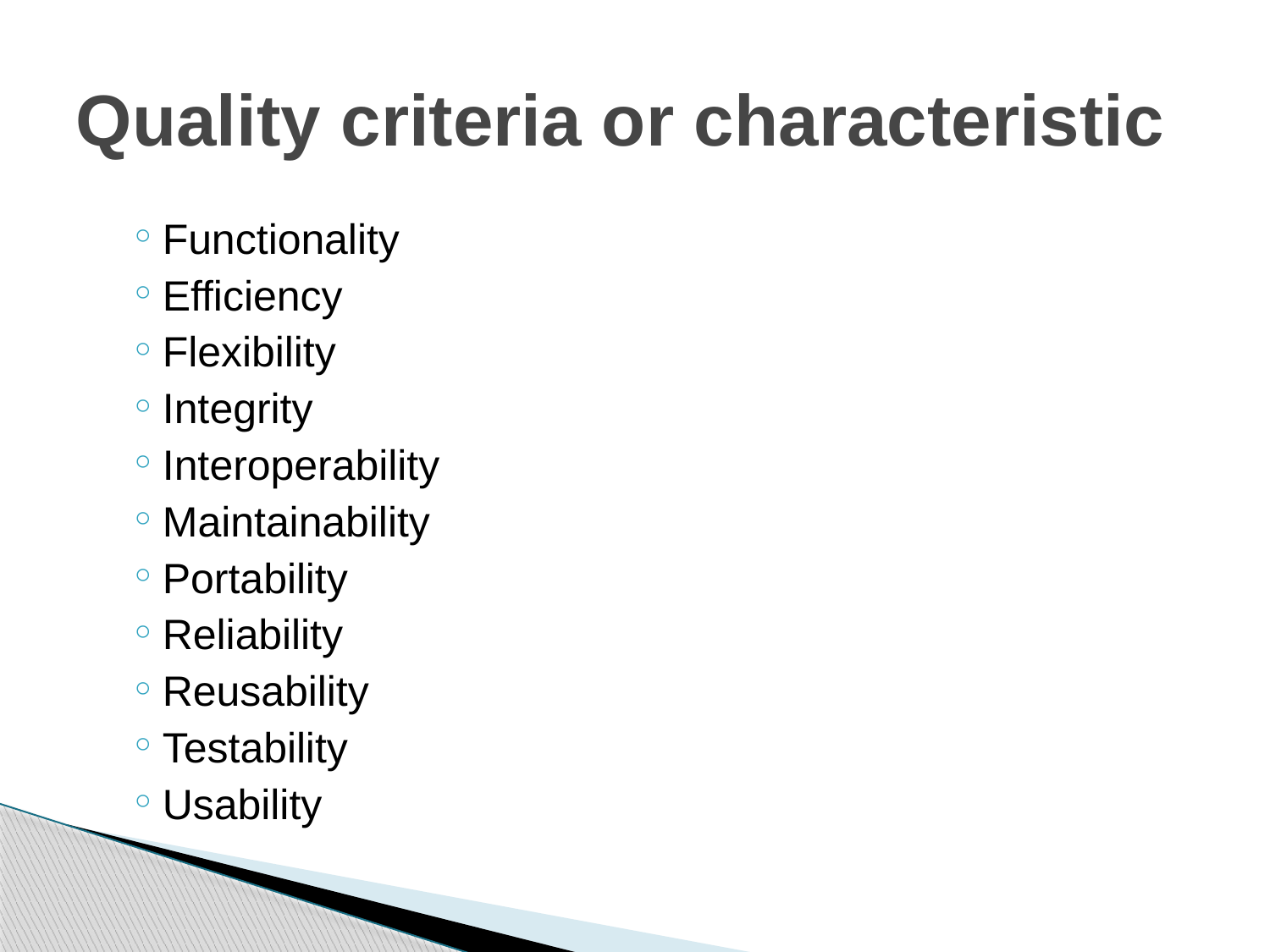

# Quality criteria or characteristic
Functionality
Efficiency
Flexibility
Integrity
Interoperability
Maintainability
Portability
Reliability
Reusability
Testability
Usability